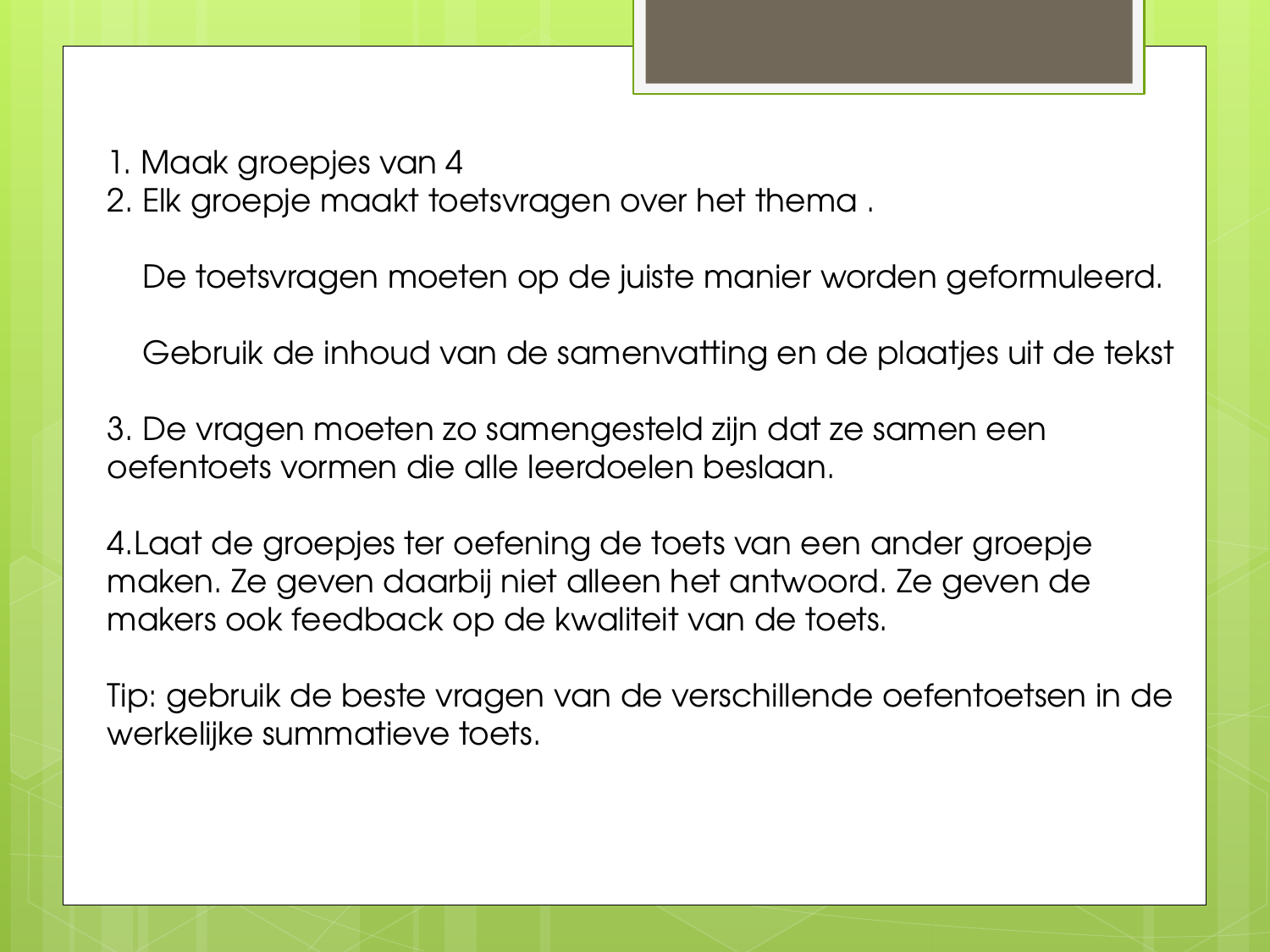

1. Maak groepjes van 4
2. Elk groepje maakt toetsvragen over het thema .

    De toetsvragen moeten op de juiste manier worden geformuleerd.

    Gebruik de inhoud van de samenvatting en de plaatjes uit de tekst

3. De vragen moeten zo samengesteld zijn dat ze samen een oefentoets vormen die alle leerdoelen beslaan.

4.Laat de groepjes ter oefening de toets van een ander groepje maken. Ze geven daarbij niet alleen het antwoord. Ze geven de makers ook feedback op de kwaliteit van de toets.

Tip: gebruik de beste vragen van de verschillende oefentoetsen in de werkelijke summatieve toets.